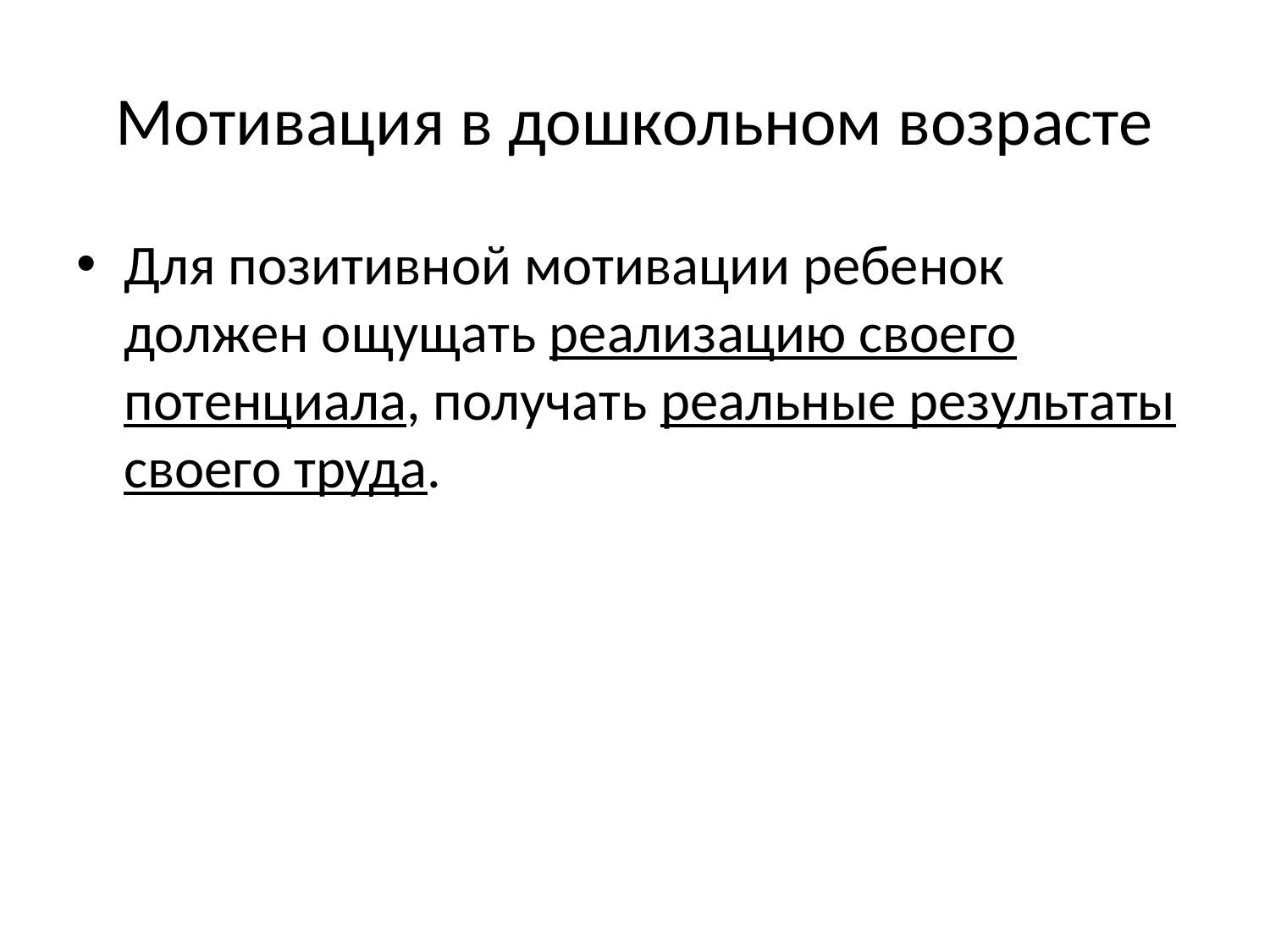

# Мотивация в дошкольном возрасте
Для позитивной мотивации ребенок должен ощущать реализацию своего потенциала, получать реальные результаты своего труда.